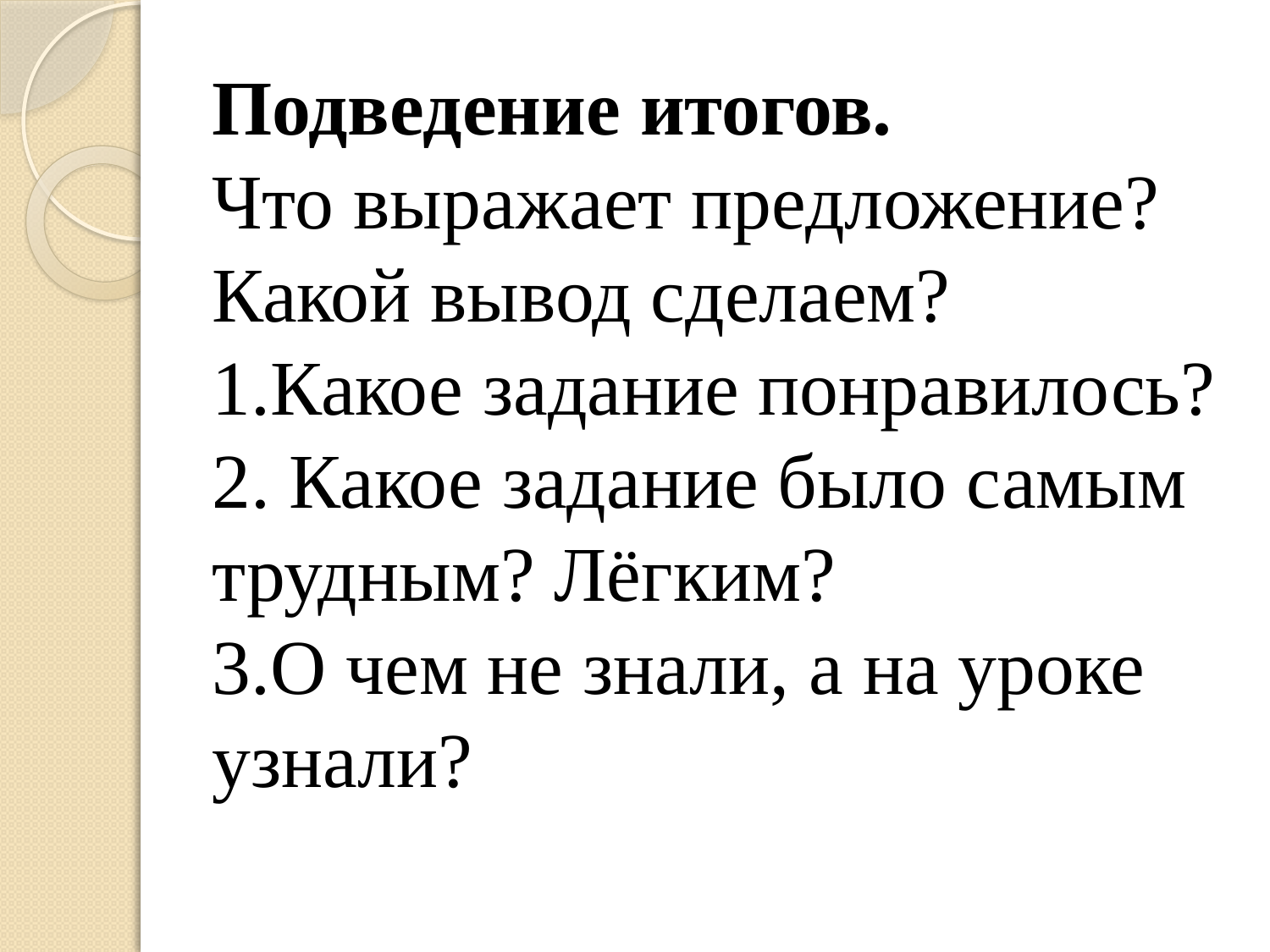

# Подведение итогов. Что выражает предложение? Какой вывод сделаем? 1.Какое задание понравилось? 2. Какое задание было самым трудным? Лёгким? 3.О чем не знали, а на уроке узнали?